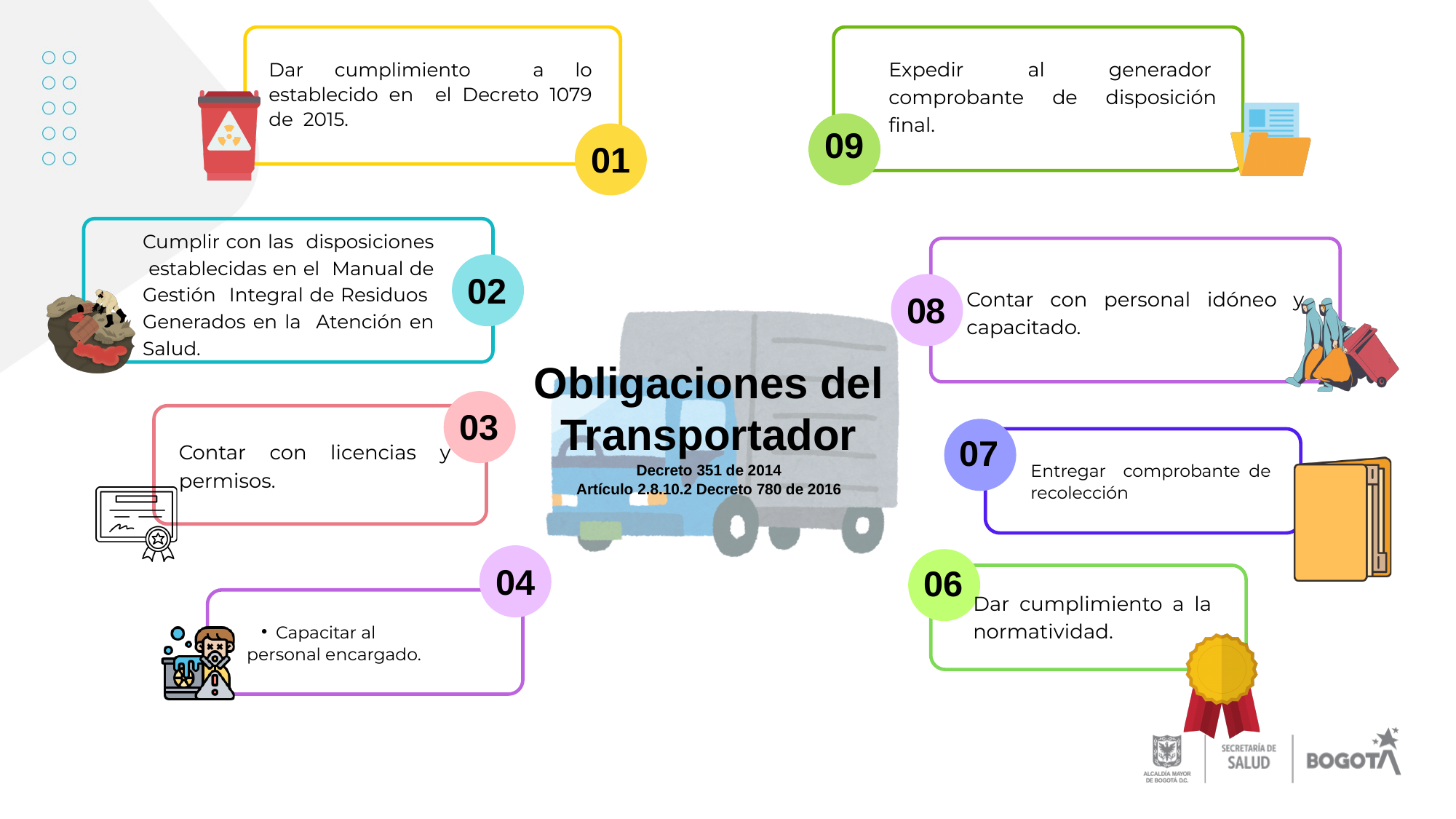

Expedir al generador  comprobante de disposición final.
Dar cumplimiento  a lo establecido en  el Decreto 1079 de  2015.

09

01

Cumplir con las  disposiciones  establecidas en el  Manual de Gestión  Integral de Residuos  Generados en la  Atención en Salud.

02

Contar con personal idóneo y capacitado.

08

Obligaciones del Transportador
Decreto 351 de 2014​
Artículo 2.8.10.2 Decreto 780 de 2016​

03

07
Contar con licencias y permisos.

Entregar  comprobante de  recolección

04
06

Dar cumplimiento a la  normatividad.

Capacitar al​
personal encargado.